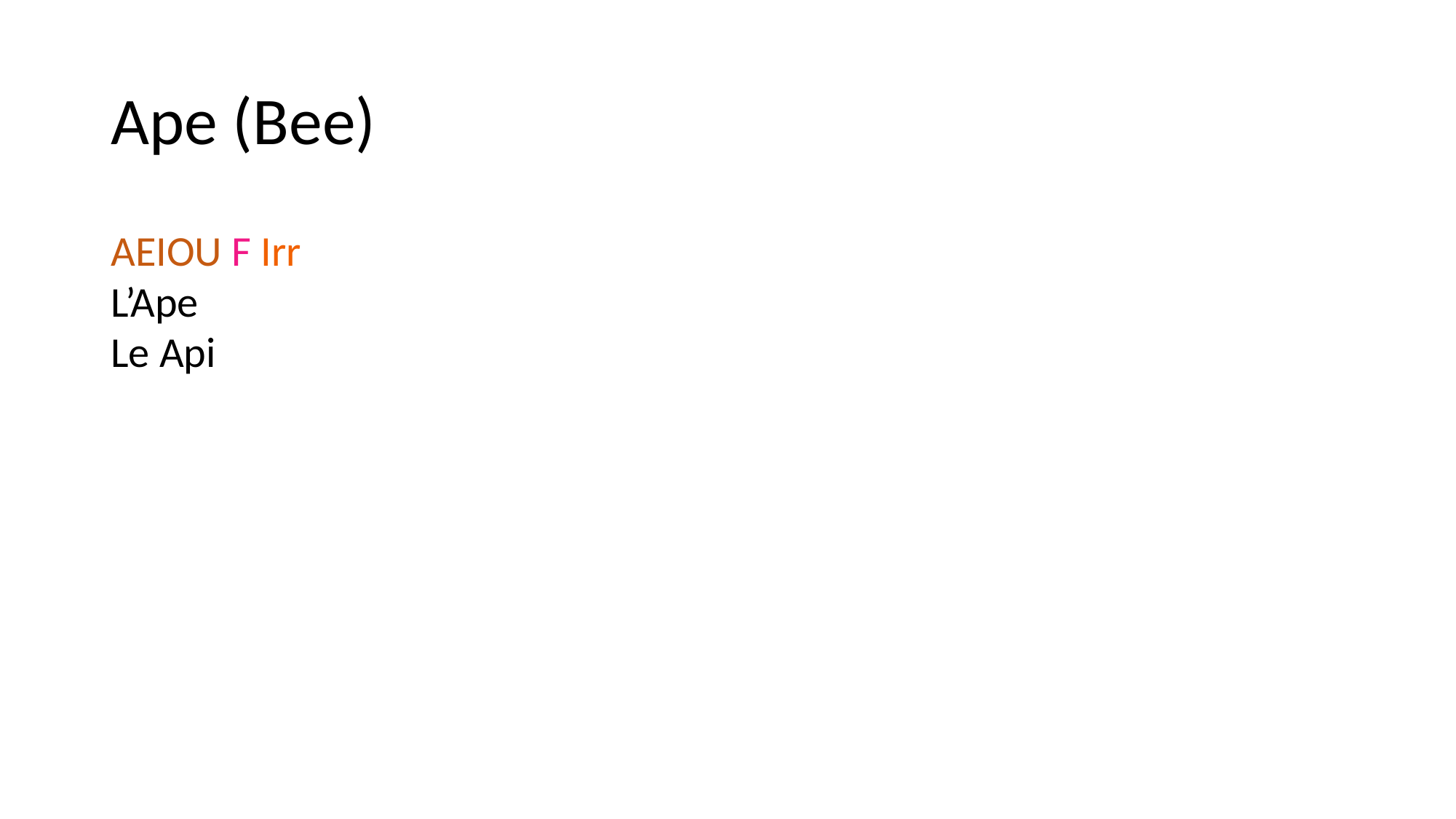

# Ape (Bee)
AEIOU F Irr
L’Ape
Le Api